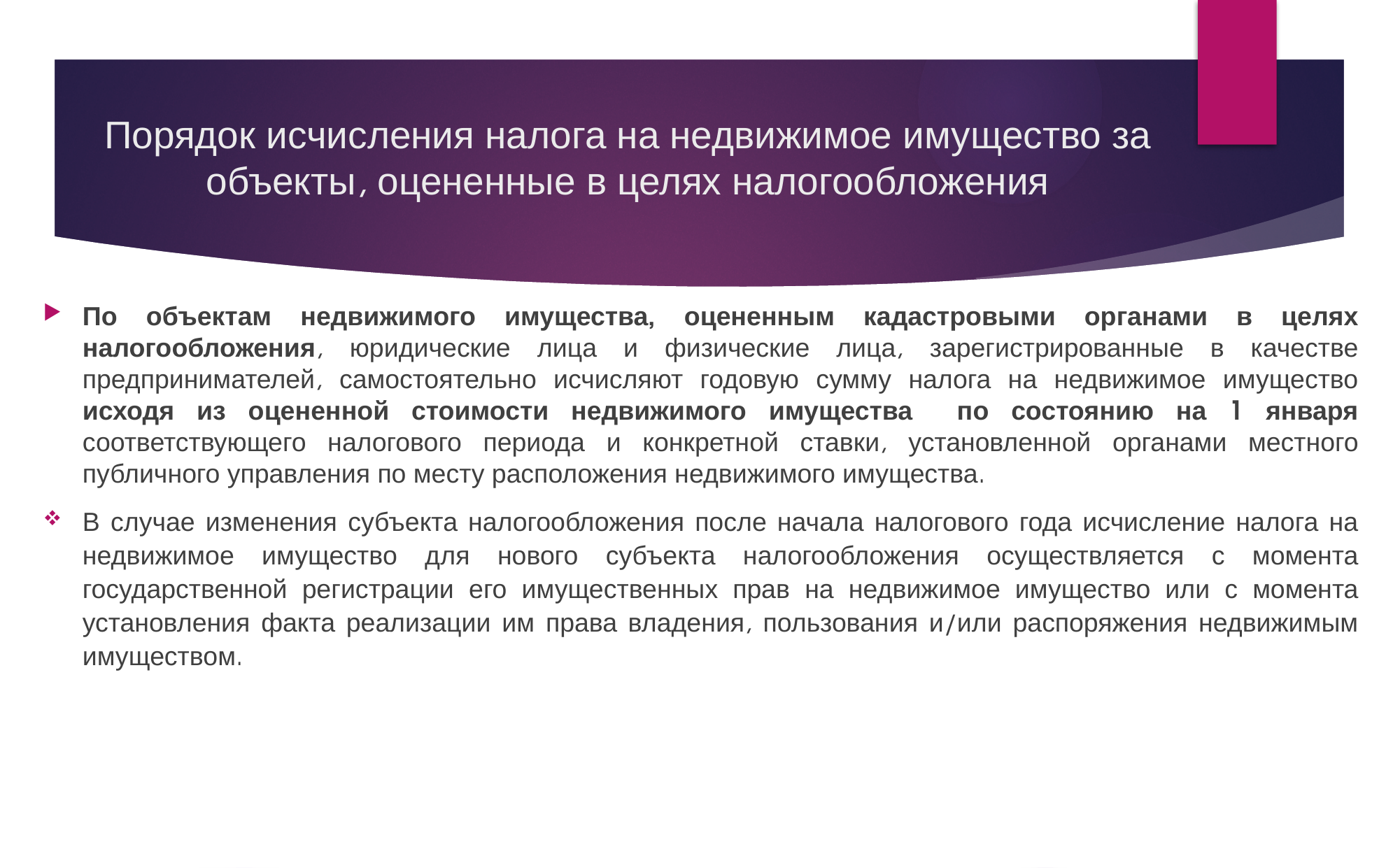

# Порядок исчисления налога на недвижимое имущество за объекты, оцененные в целях налогообложения
По объектам недвижимого имущества, оцененным кадастровыми органами в целях налогообложения, юридические лица и физические лица, зарегистрированные в качестве предпринимателей, самостоятельно исчисляют годовую сумму налога на недвижимое имущество исходя из оцененной стоимости недвижимого имущества  по состоянию на 1 января соответствующего налогового периода и конкретной ставки, установленной органами местного публичного управления по месту расположения недвижимого имущества.
В случае изменения субъекта налогообложения после начала налогового года исчисление налога на недвижимое имущество для нового субъекта налогообложения осуществляется с момента государственной регистрации его имущественных прав на недвижимое имущество или с момента установления факта реализации им права владения, пользования и/или распоряжения недвижимым имуществом.